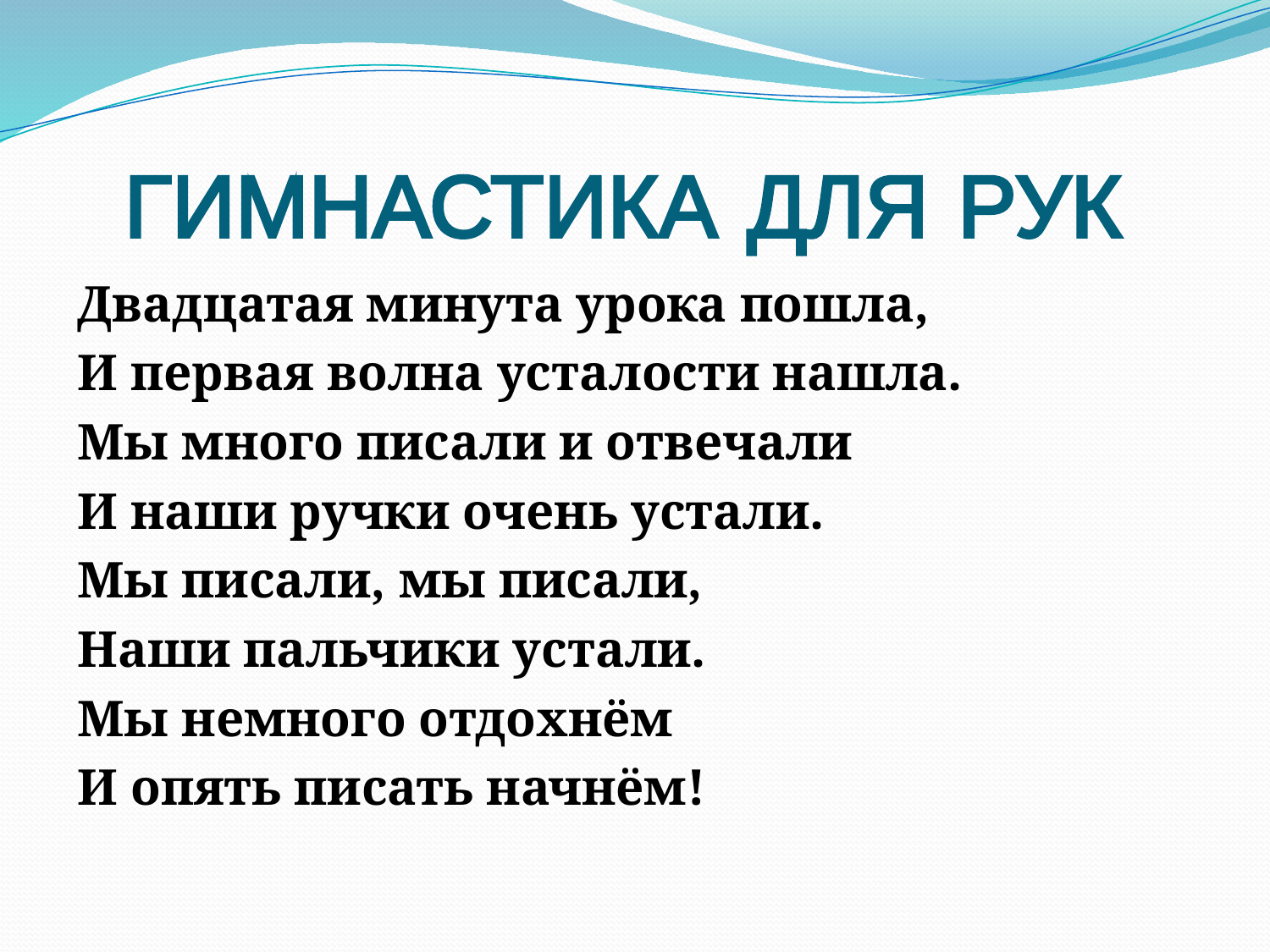

# ГИМНАСТИКА ДЛЯ РУК
Двадцатая минута урока пошла,
И первая волна усталости нашла.
Мы много писали и отвечали
И наши ручки очень устали.
Мы писали, мы писали,
Наши пальчики устали.
Мы немного отдохнём
И опять писать начнём!